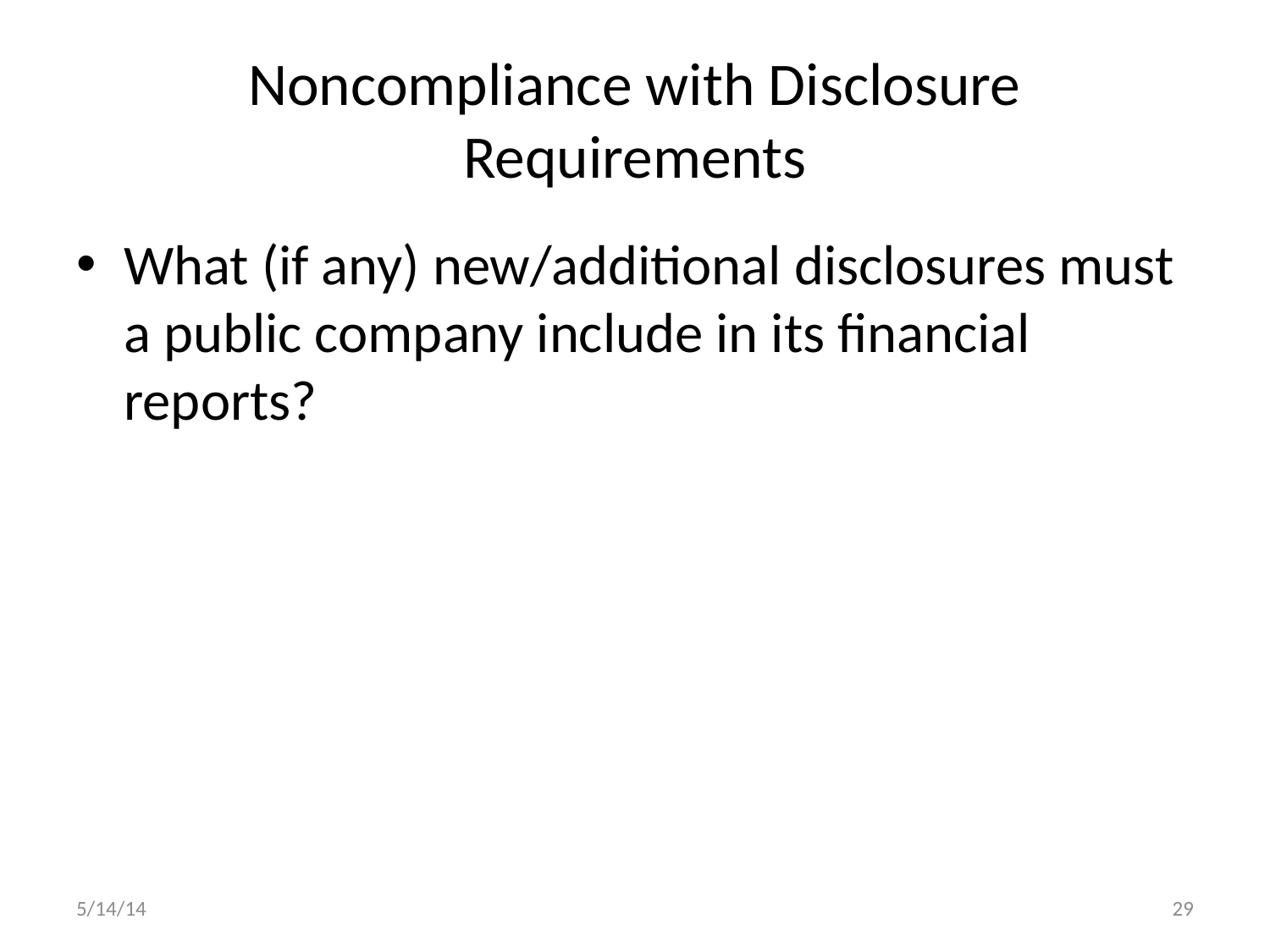

# Noncompliance with Disclosure Requirements
What (if any) new/additional disclosures must a public company include in its financial reports?
5/14/14
29